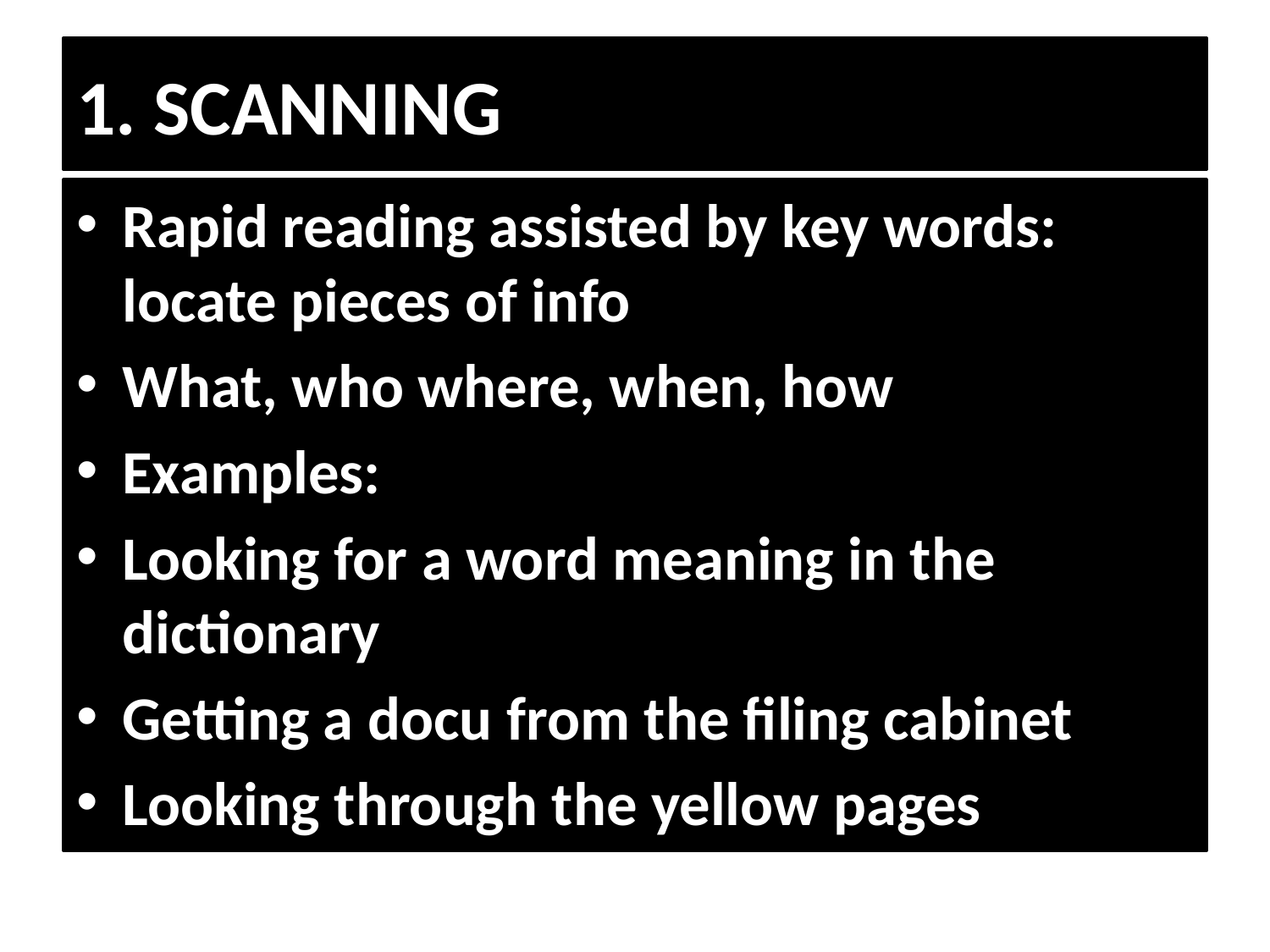

# 1. SCANNING
Rapid reading assisted by key words: locate pieces of info
What, who where, when, how
Examples:
Looking for a word meaning in the dictionary
Getting a docu from the filing cabinet
Looking through the yellow pages